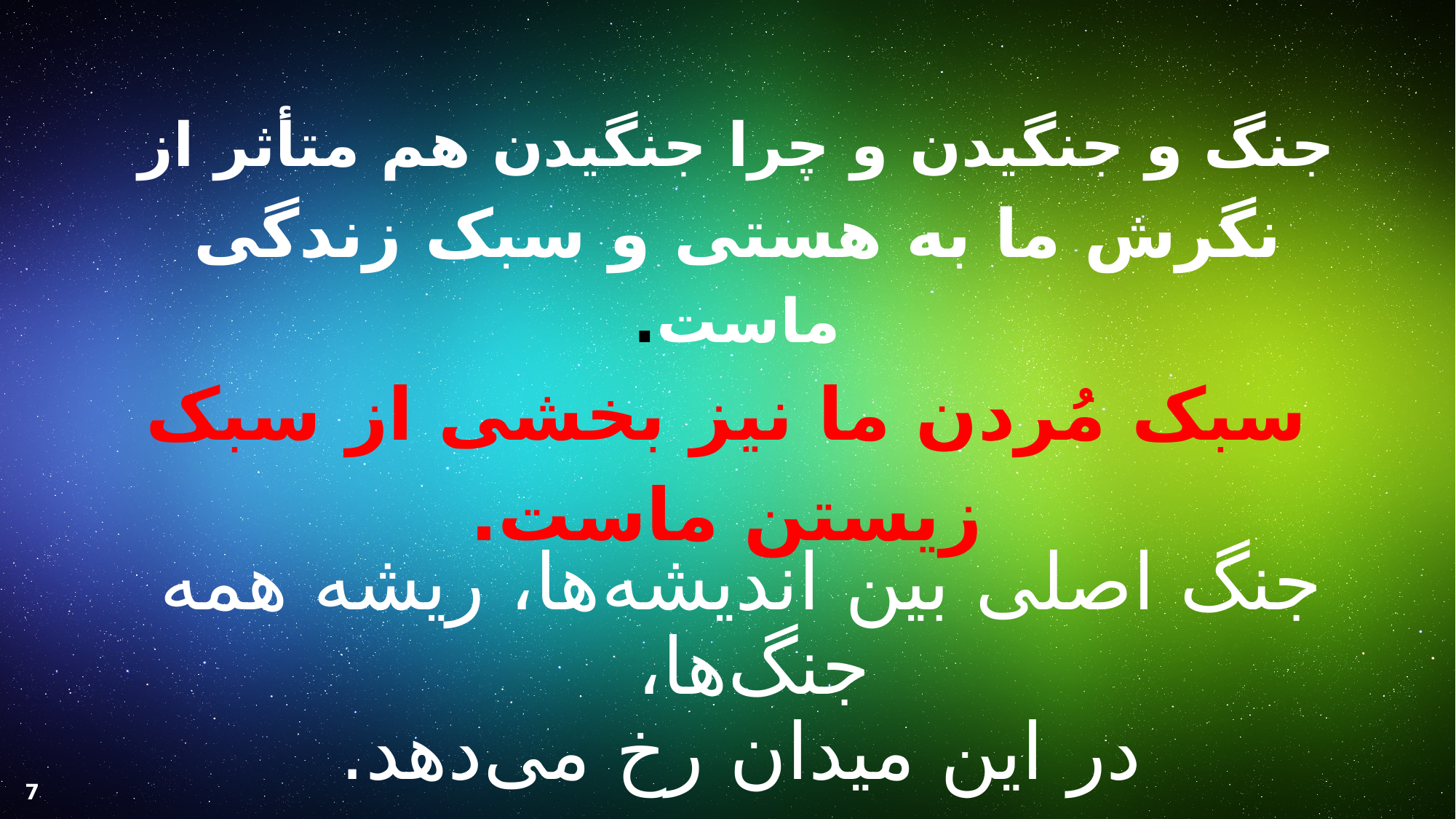

جنگ و جنگیدن و چرا جنگیدن هم متأثر از
نگرش ما به هستی و سبک زندگی
ماست.
سبک مُردن ما نیز بخشی از سبک زیستن ماست.
# جنگ اصلی بین اندیشه‌ها، ریشه همه جنگ‌ها، در این میدان رخ می‌دهد.